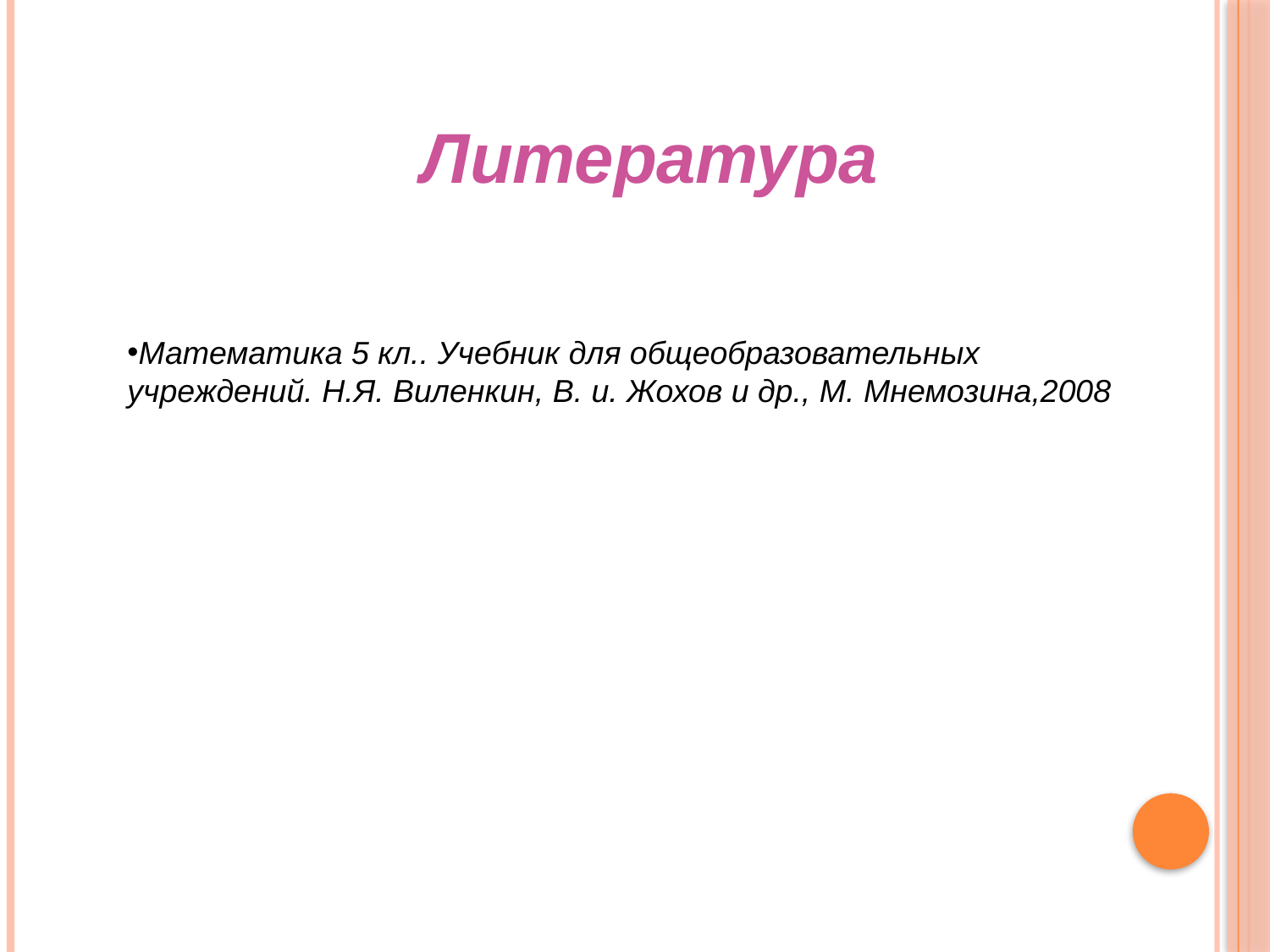

Литература
Математика 5 кл.. Учебник для общеобразовательных учреждений. Н.Я. Виленкин, В. и. Жохов и др., М. Мнемозина,2008